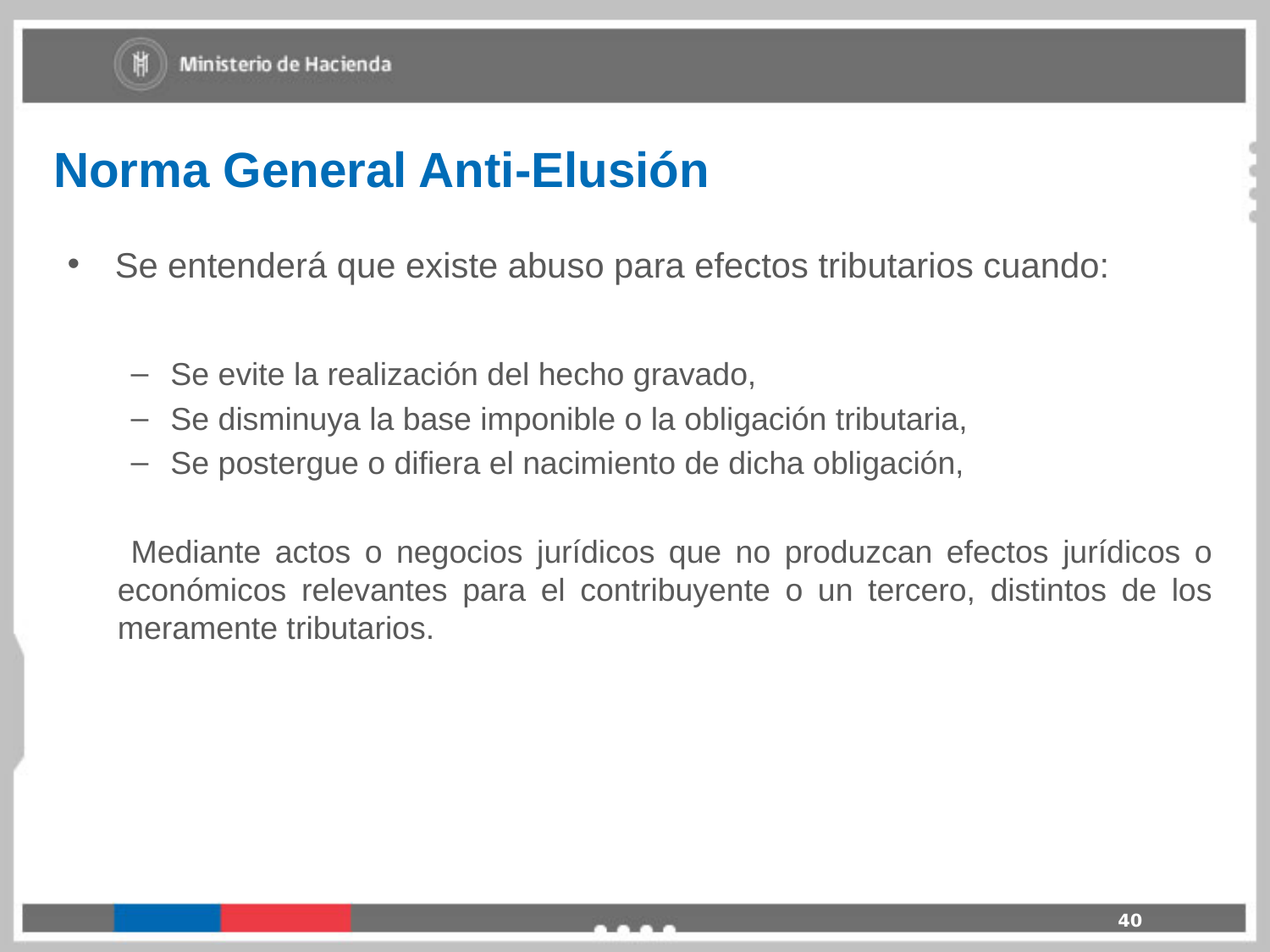

Norma General Anti-Elusión
Se entenderá que existe abuso para efectos tributarios cuando:

Se evite la realización del hecho gravado,
Se disminuya la base imponible o la obligación tributaria,
Se postergue o difiera el nacimiento de dicha obligación,

Mediante actos o negocios jurídicos que no produzcan efectos jurídicos o económicos relevantes para el contribuyente o un tercero, distintos de los meramente tributarios.

40